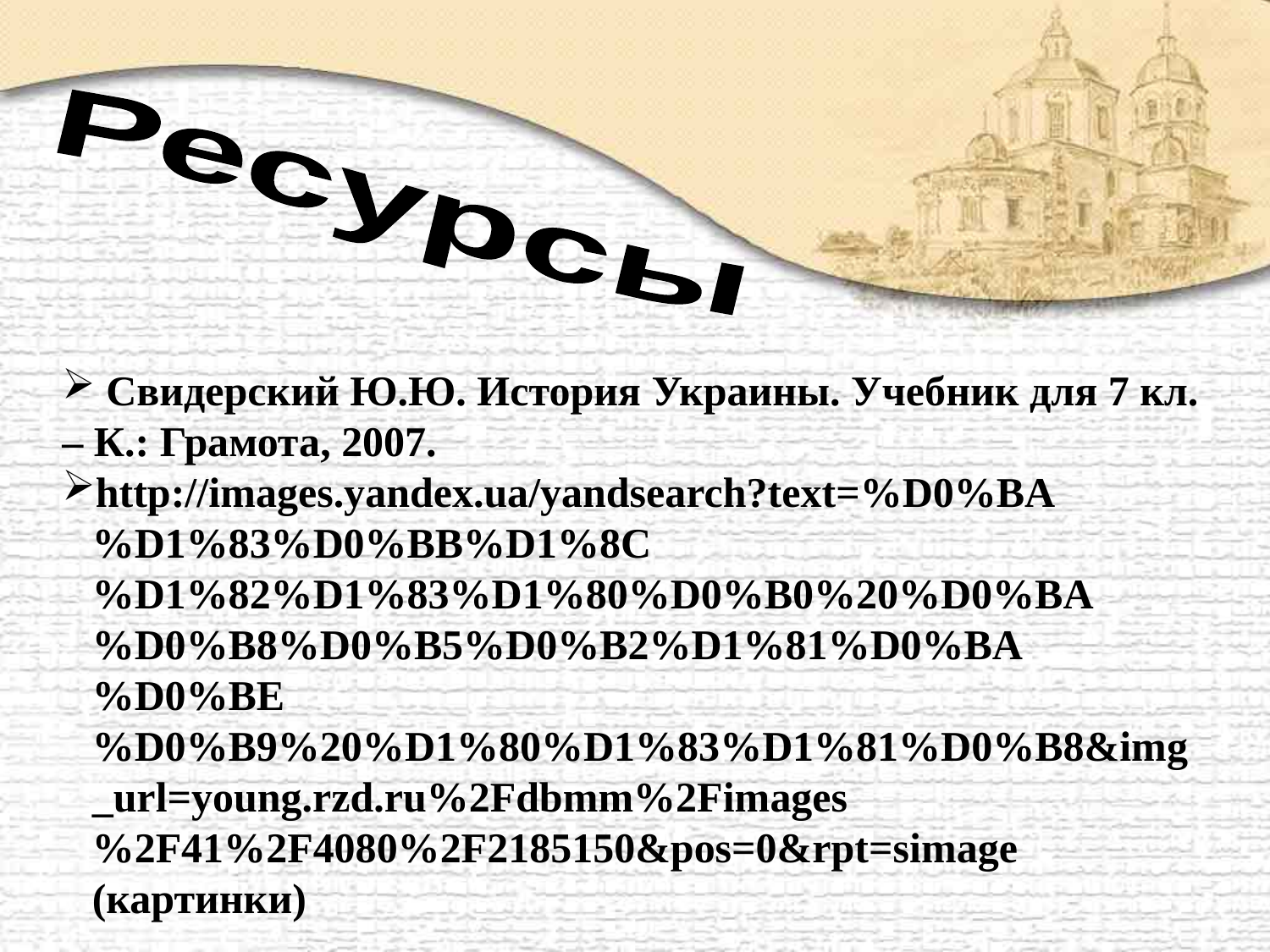

Ресурсы
 Свидерский Ю.Ю. История Украины. Учебник для 7 кл.
– К.: Грамота, 2007.
http://images.yandex.ua/yandsearch?text=%D0%BA%D1%83%D0%BB%D1%8C%D1%82%D1%83%D1%80%D0%B0%20%D0%BA%D0%B8%D0%B5%D0%B2%D1%81%D0%BA%D0%BE%D0%B9%20%D1%80%D1%83%D1%81%D0%B8&img_url=young.rzd.ru%2Fdbmm%2Fimages%2F41%2F4080%2F2185150&pos=0&rpt=simage (картинки)